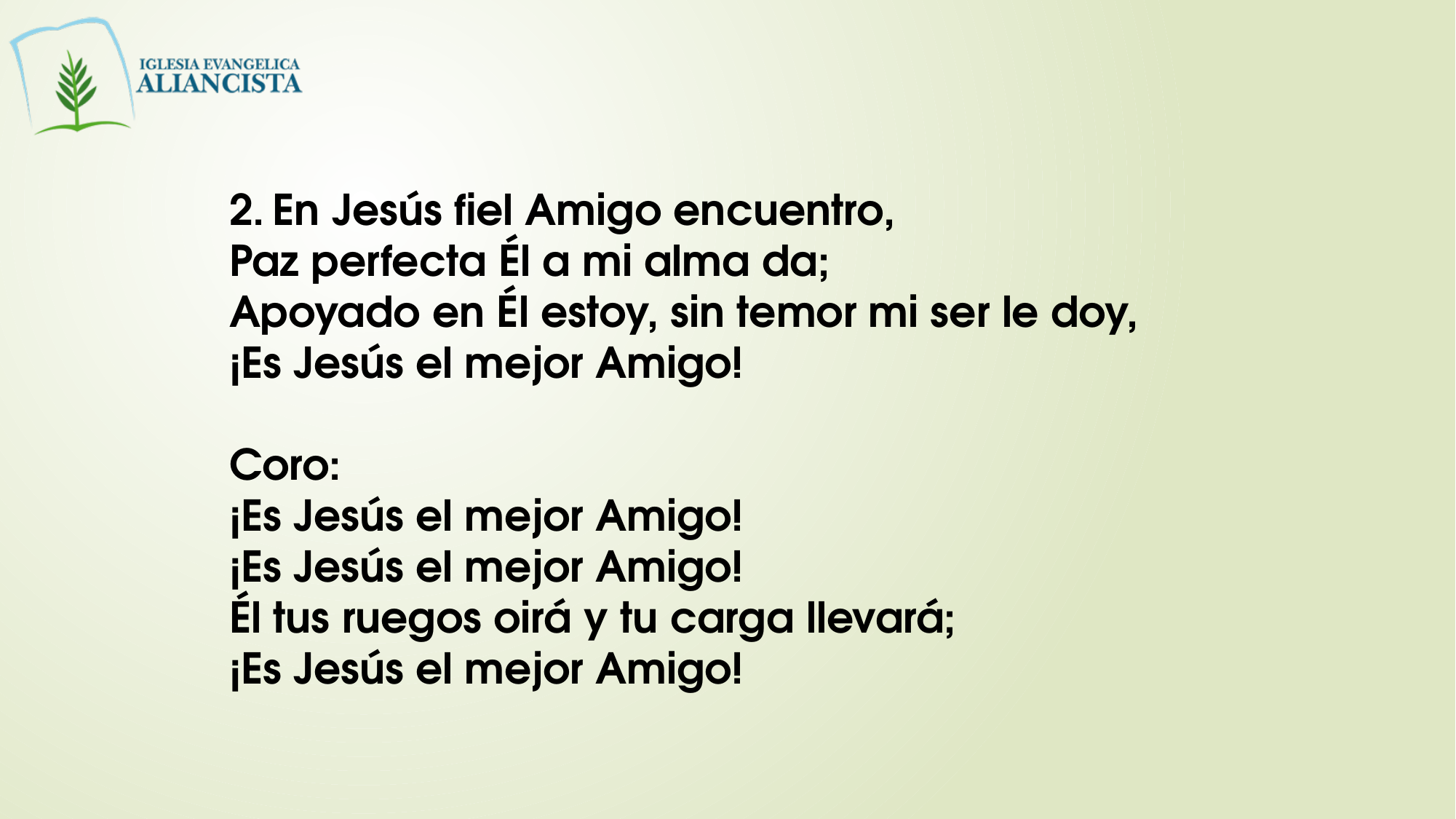

2. En Jesús fiel Amigo encuentro,
Paz perfecta Él a mi alma da;
Apoyado en Él estoy, sin temor mi ser le doy,
¡Es Jesús el mejor Amigo!

Coro:
¡Es Jesús el mejor Amigo!
¡Es Jesús el mejor Amigo!
Él tus ruegos oirá y tu carga llevará;
¡Es Jesús el mejor Amigo!